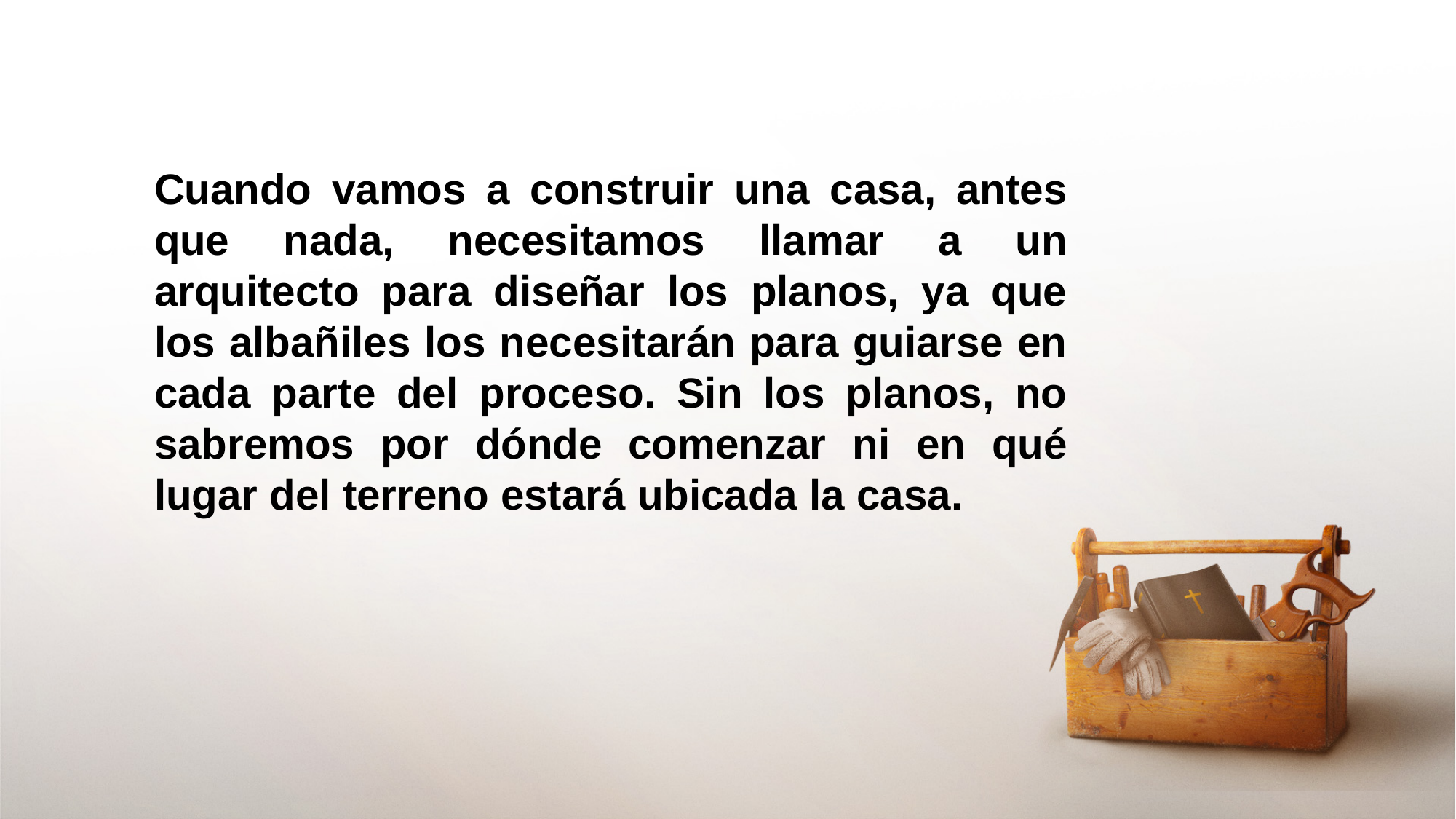

Cuando vamos a construir una casa, antes que nada, necesitamos llamar a un arquitecto para diseñar los planos, ya que los albañiles los necesitarán para guiarse en cada parte del proceso. Sin los planos, no sabremos por dónde comenzar ni en qué lugar del terreno estará ubicada la casa.